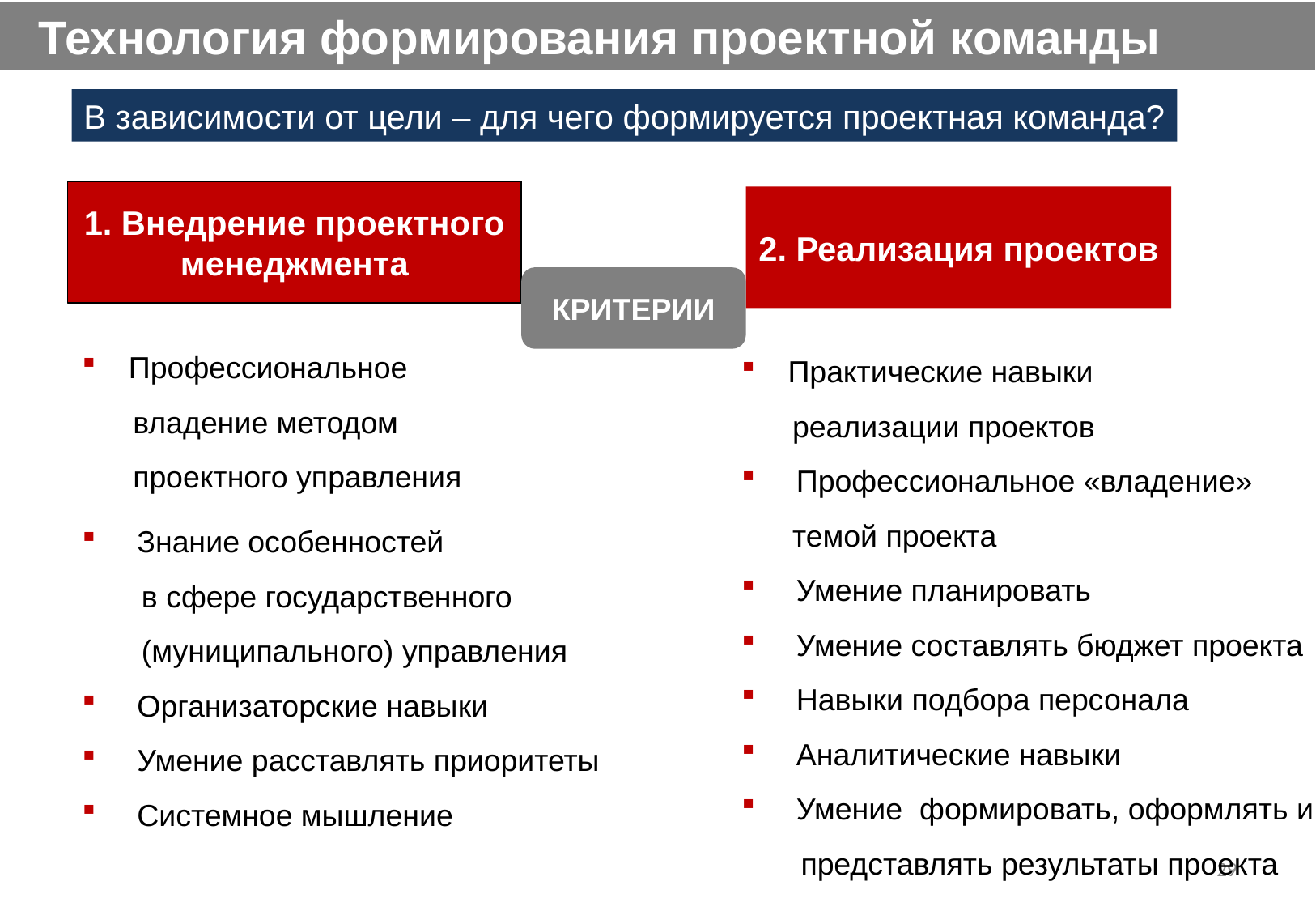

Технология формирования проектной команды
В зависимости от цели – для чего формируется проектная команда?
1. Внедрение проектного менеджмента
2. Реализация проектов
КРИТЕРИИ
 Профессиональное
      владение методом
      проектного управления
  Знание особенностей
       в сфере государственного
       (муниципального) управления
  Организаторские навыки
  Умение расставлять приоритеты
  Системное мышление
 Практические навыки
      реализации проектов
  Профессиональное «владение»
      темой проекта
  Умение планировать
  Умение составлять бюджет проекта
  Навыки подбора персонала
  Аналитические навыки
  Умение  формировать, оформлять и
       представлять результаты проекта
29